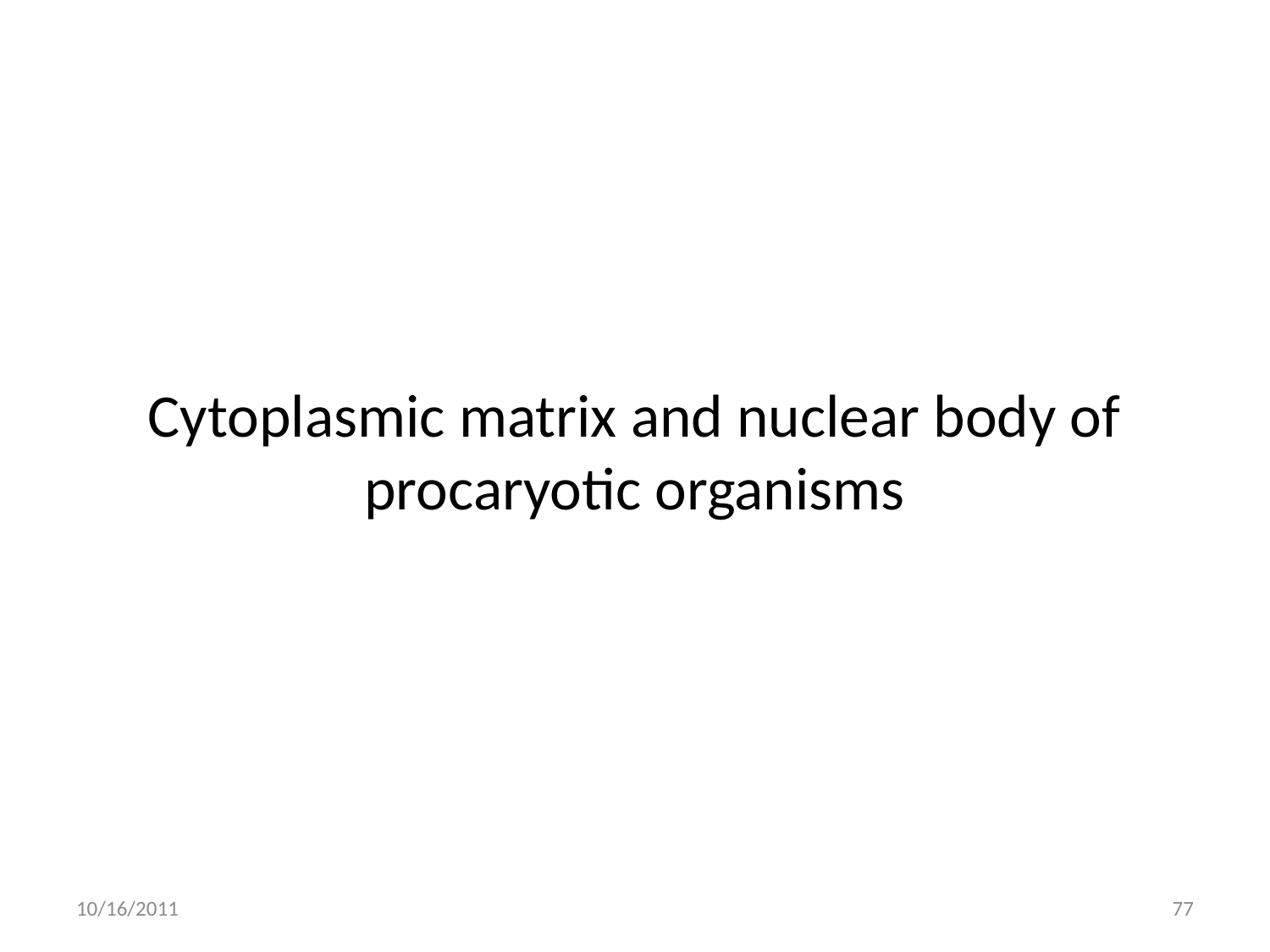

# Cytoplasmic matrix and nuclear body of procaryotic organisms
10/16/2011
77